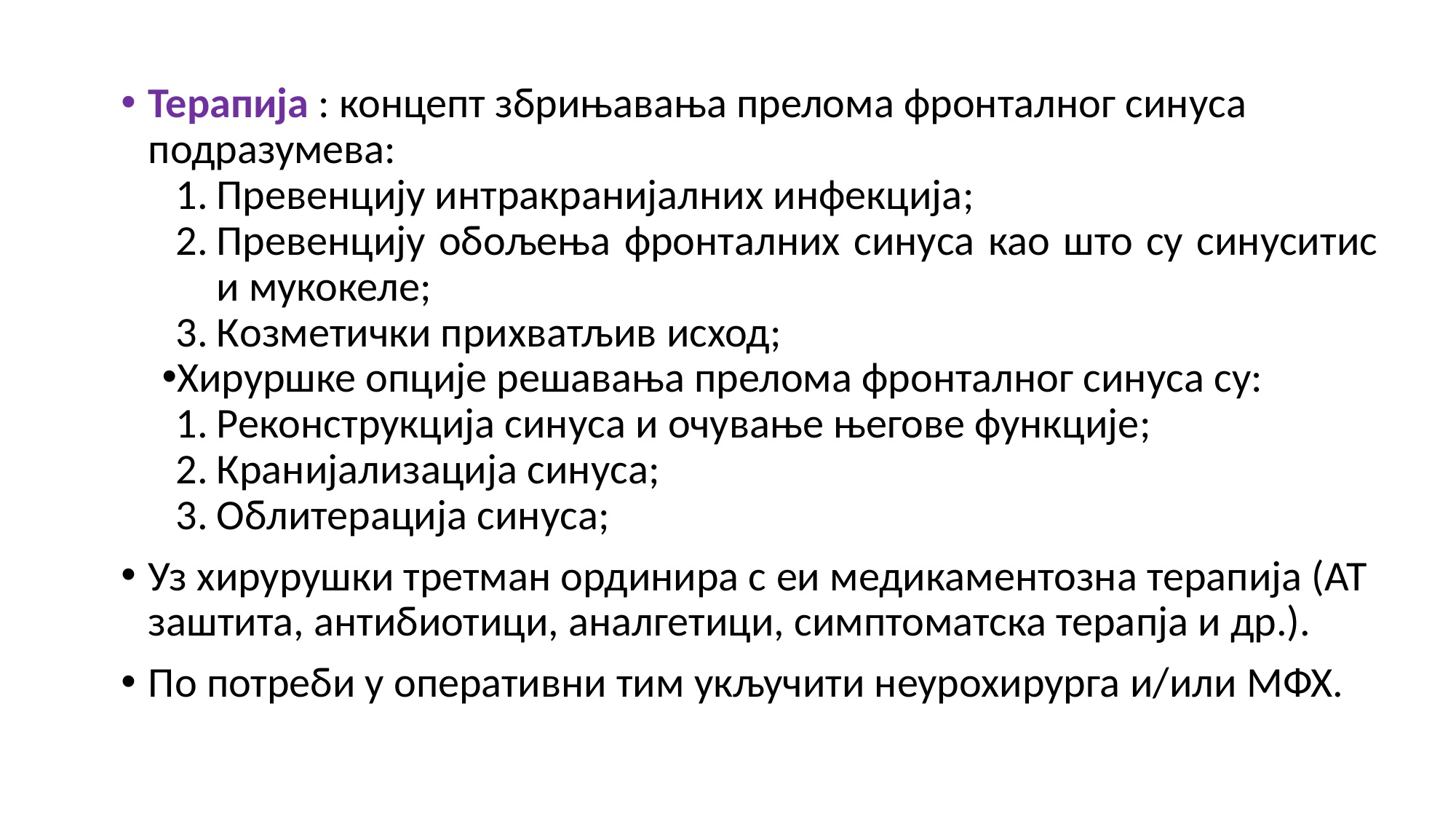

Терапија : концепт збрињавања прелома фронталног синуса подразумева:
Превенцију интракранијалних инфекција;
Превенцију обољења фронталних синуса као што су синуситис и мукокеле;
Козметички прихватљив исход;
Хируршке опције решавања прелома фронталног синуса су:
Реконструкција синуса и очување његове функције;
Кранијализација синуса;
Облитерација синуса;
Уз хирурушки третман ординира с еи медикаментозна терапија (АТ заштита, антибиотици, аналгетици, симптоматска терапја и др.).
По потреби у оперативни тим укључити неурохирурга и/или МФХ.